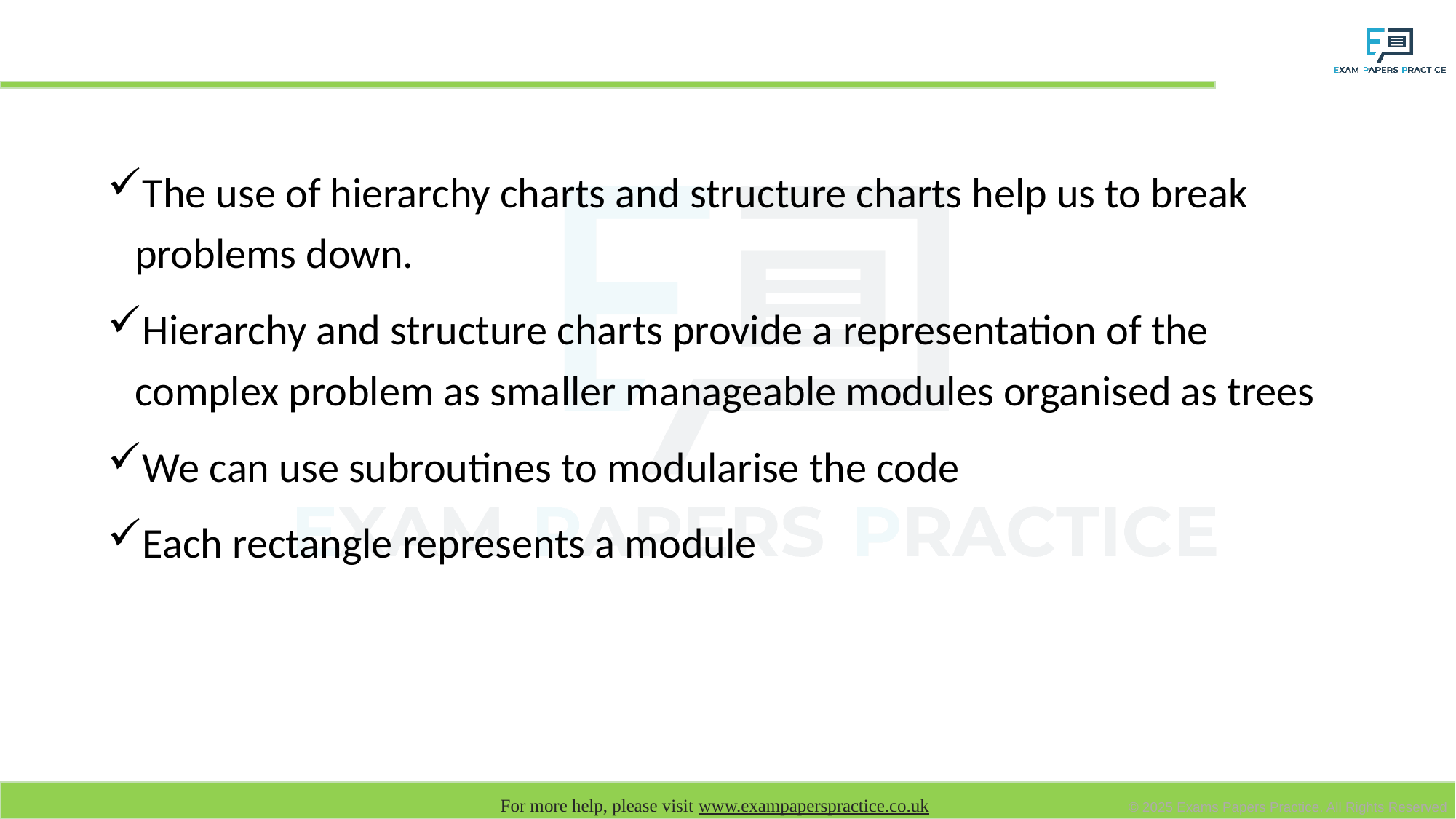

# Structure charts
The use of hierarchy charts and structure charts help us to break problems down.
Hierarchy and structure charts provide a representation of the complex problem as smaller manageable modules organised as trees
We can use subroutines to modularise the code
Each rectangle represents a module